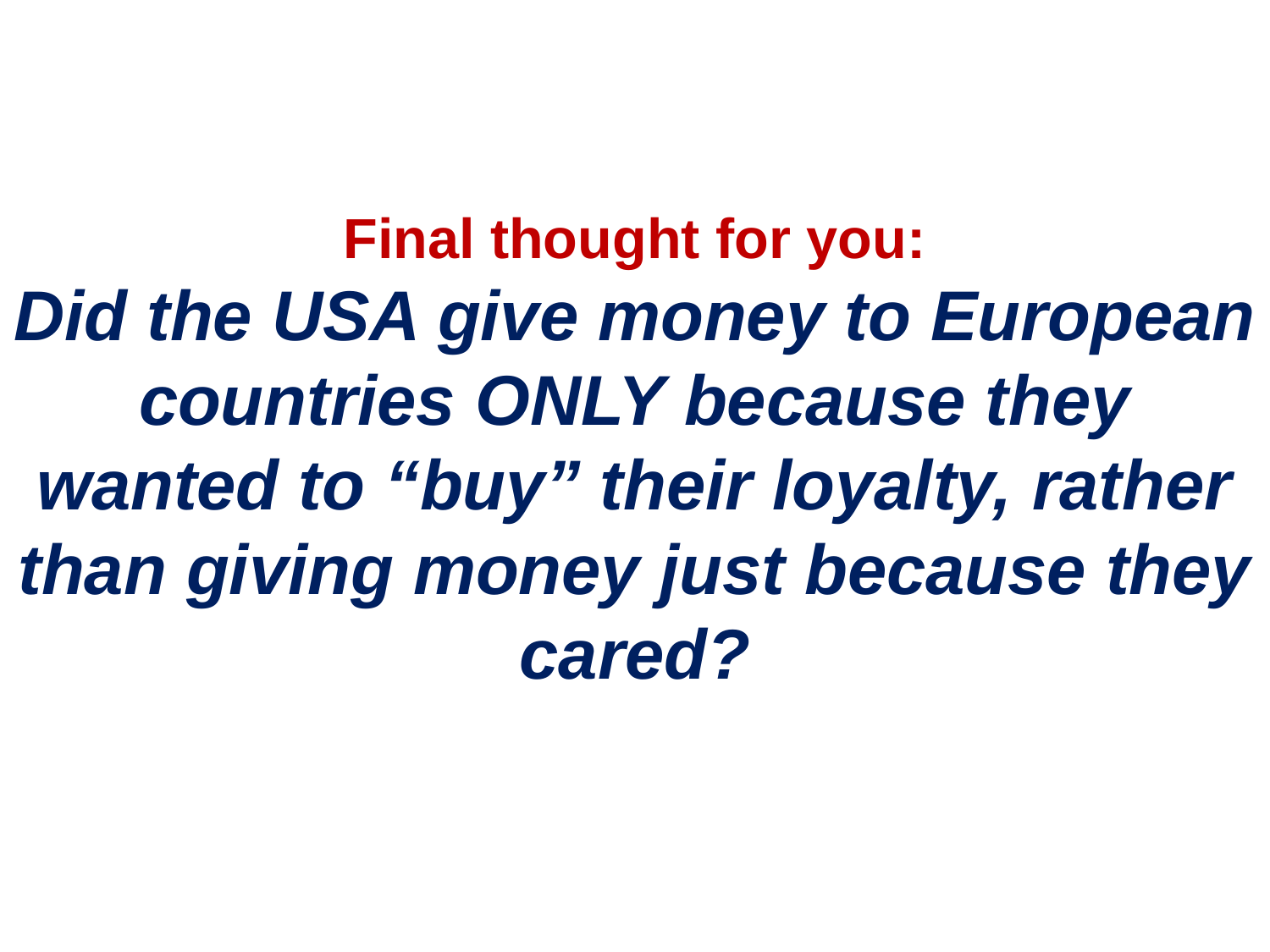

Final thought for you:
Did the USA give money to European countries ONLY because they wanted to “buy” their loyalty, rather than giving money just because they cared?
Thought for you:
Have you ever bought a birthday present for someone ONLY because you know you’ll get one back from them, rather than buying it just because you care?